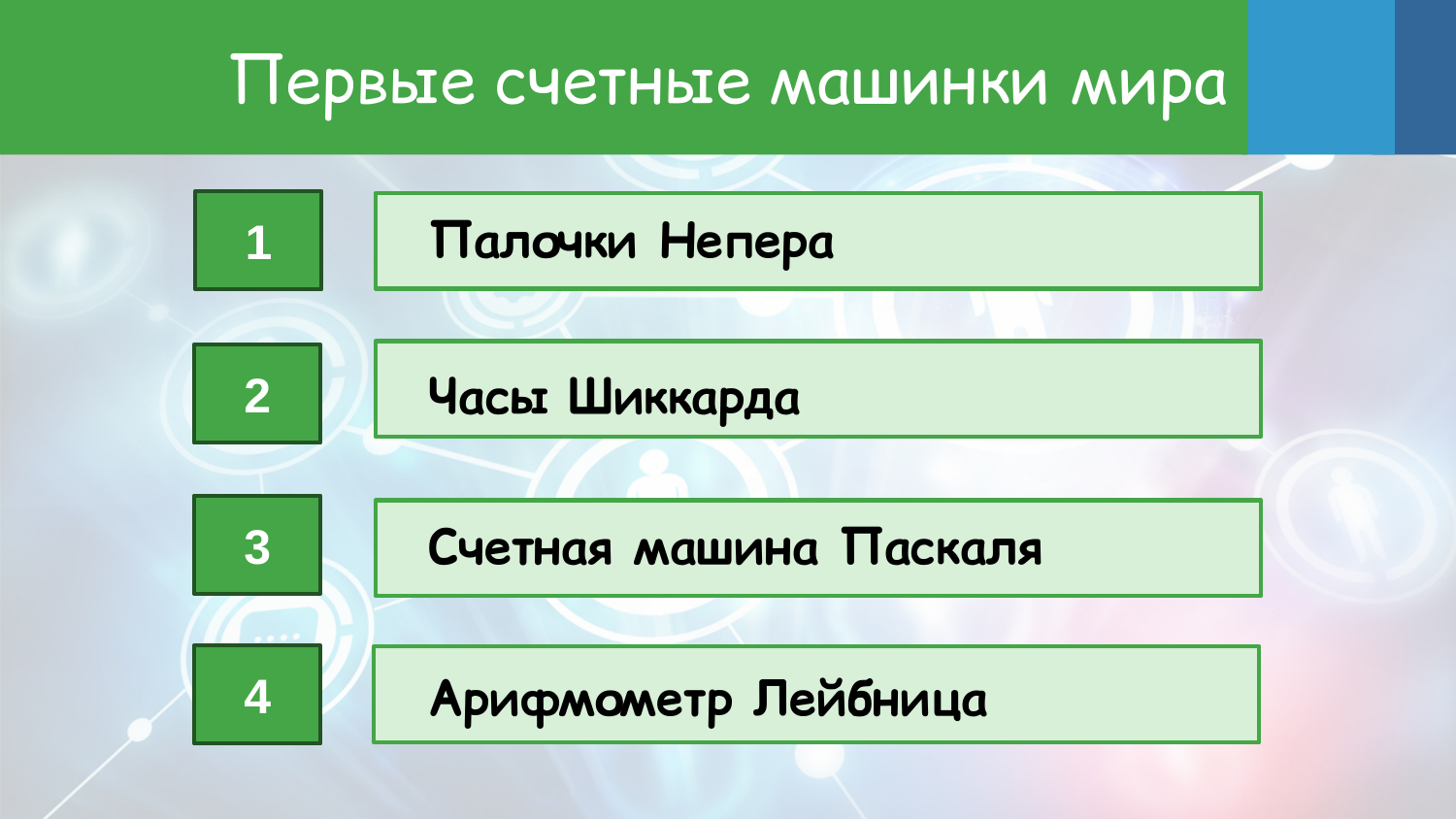

# Первые счетные машинки мира
1

Палочки Непера

2
Часы Шиккарда
3

Счетная машина Паскаля
4

Арифмометр Лейбница